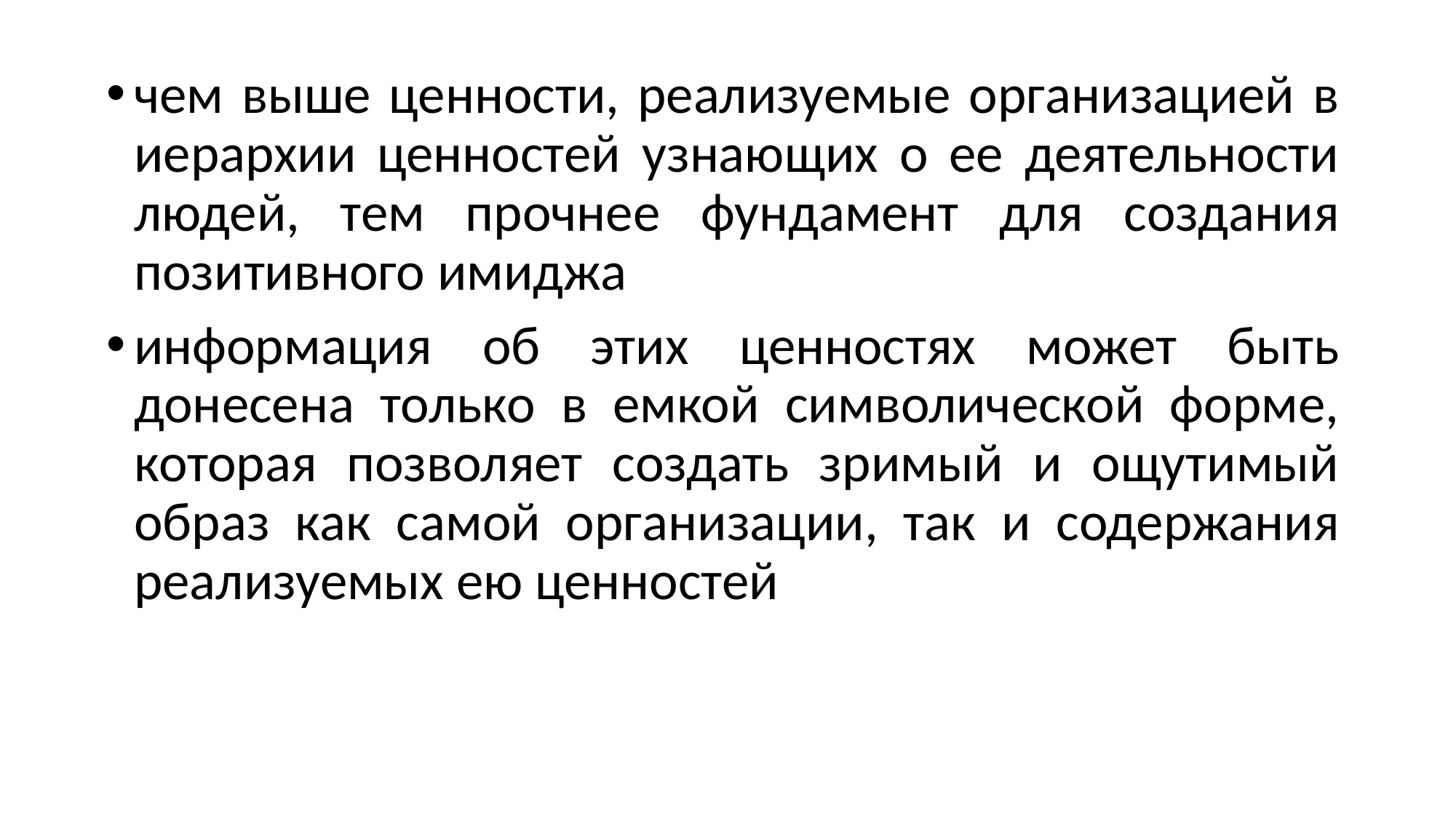

чем выше ценности, реализуемые организацией в иерархии ценностей узнающих о ее деятельности людей, тем прочнее фундамент для создания позитивного имиджа
информация об этих ценностях может быть донесена только в емкой символической форме, которая позволяет создать зримый и ощутимый образ как самой организации, так и содержания реализуемых ею ценностей